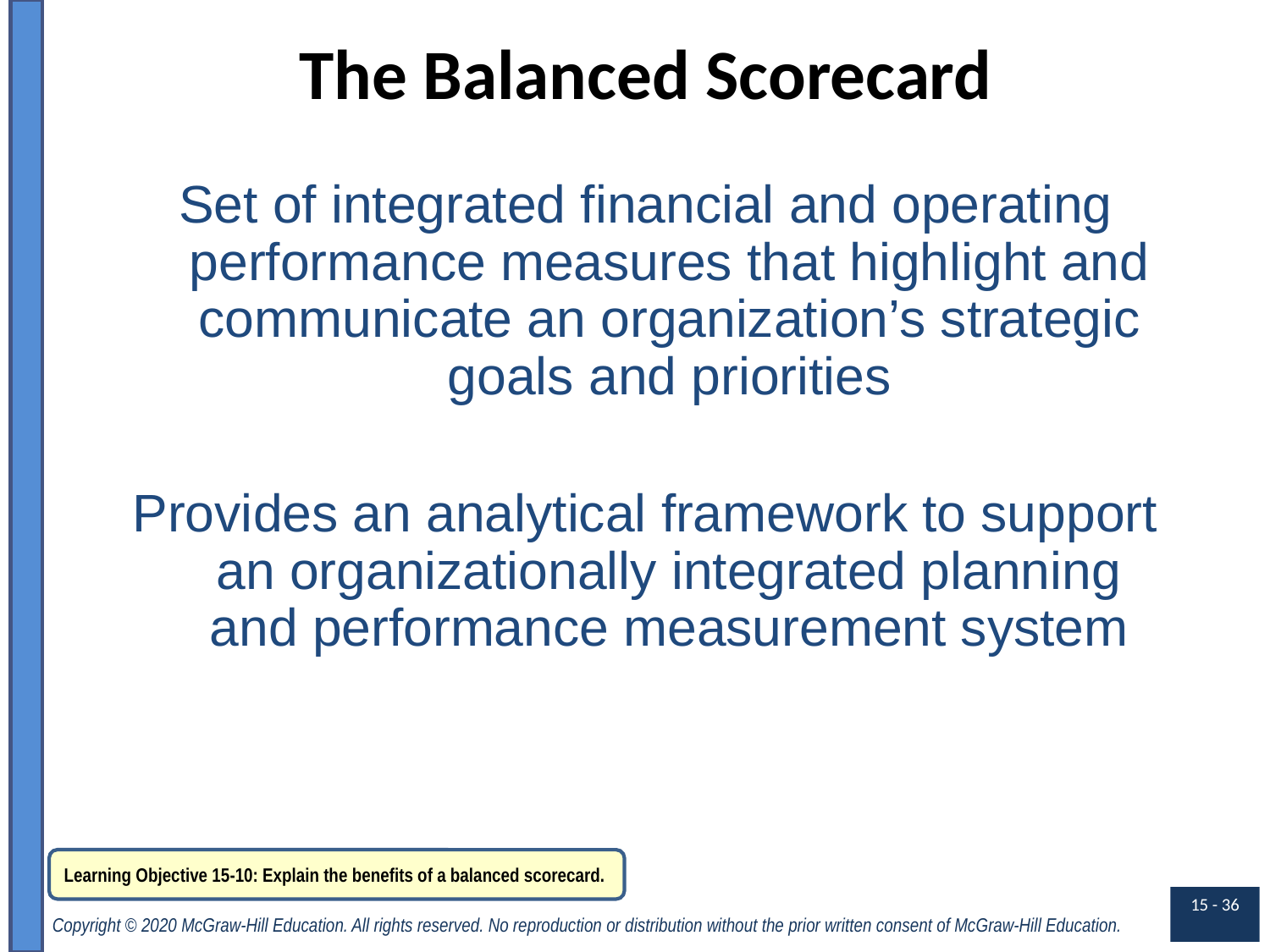

# The Balanced Scorecard
Set of integrated financial and operating performance measures that highlight and communicate an organization’s strategic goals and priorities
Provides an analytical framework to support an organizationally integrated planning and performance measurement system
Learning Objective 15-10: Explain the benefits of a balanced scorecard.